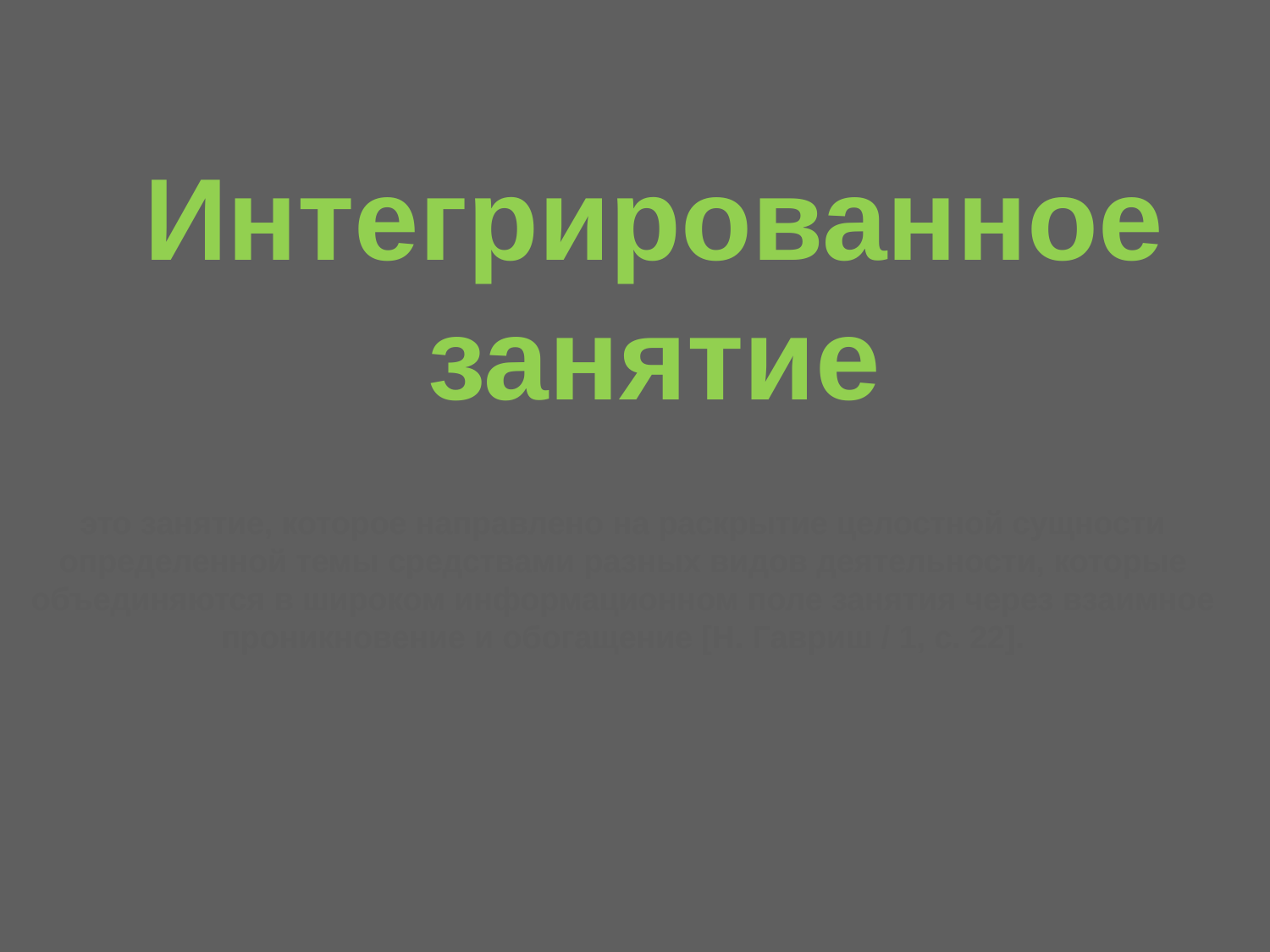

# Интегрированное занятие
это занятие, которое направлено на раскрытие целостной сущности определенной темы средствами разных видов деятельности, которые объединяются в широком информационном поле занятия через взаимное проникновение и обогащение [Н. Гавриш / 1, с. 22].